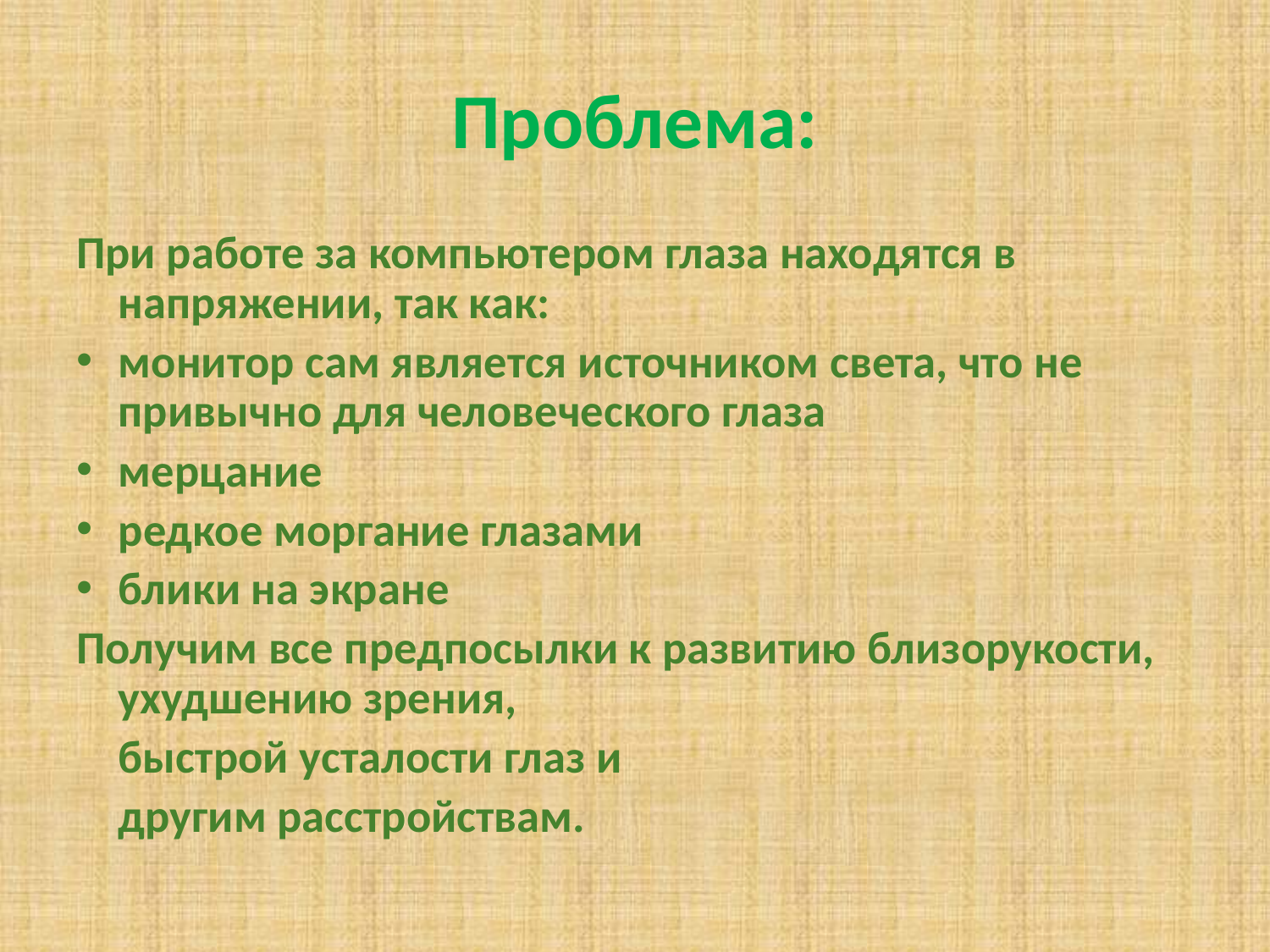

# Проблема:
При работе за компьютером глаза находятся в напряжении, так как:
монитор сам является источником света, что не привычно для человеческого глаза
мерцание
редкое моргание глазами
блики на экране
Получим все предпосылки к развитию близорукости, ухудшению зрения,
	быстрой усталости глаз и
	другим расстройствам.